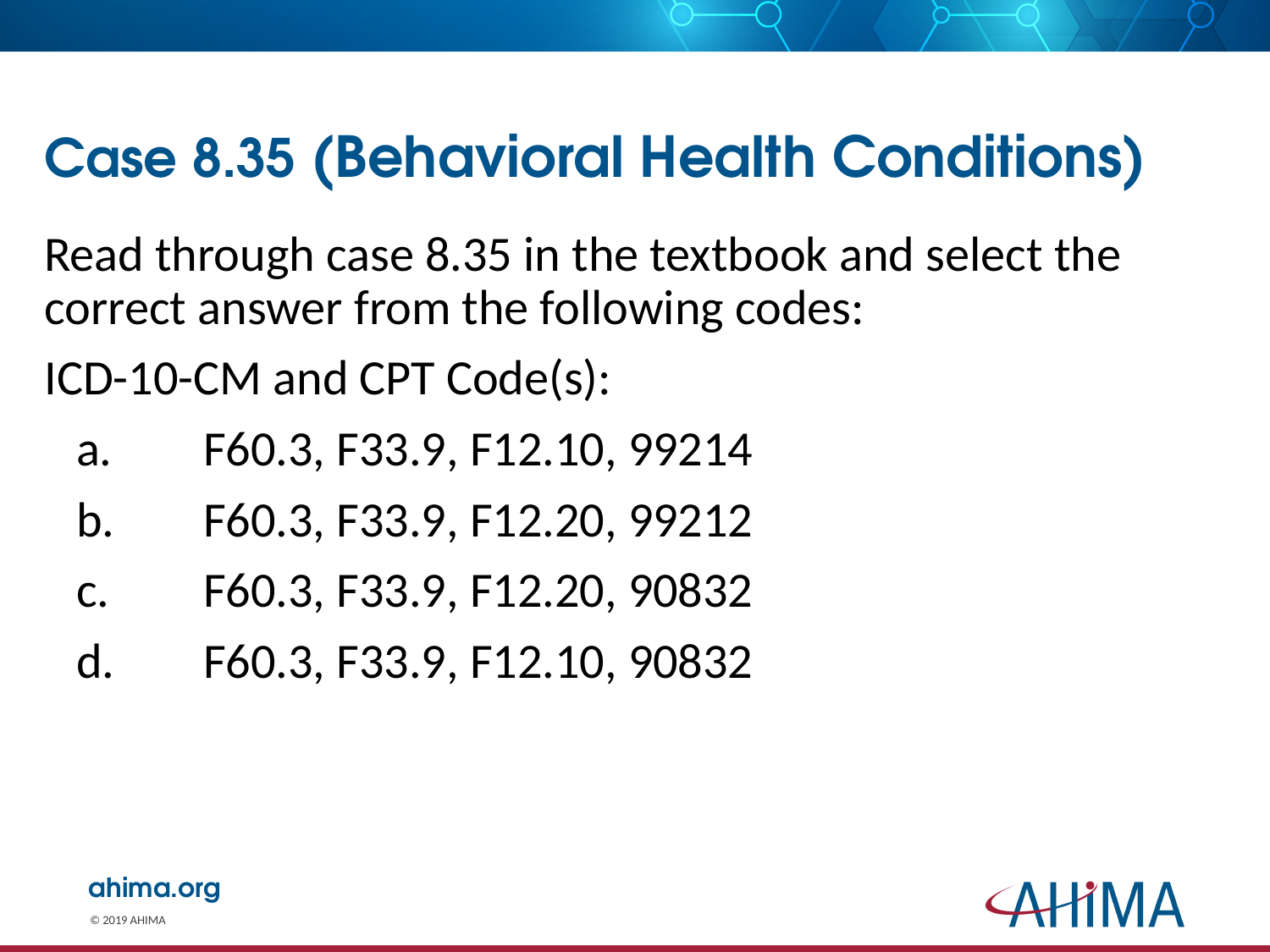

# Case 8.35 (Behavioral Health Conditions)
Read through case 8.35 in the textbook and select the correct answer from the following codes:
ICD-10-CM and CPT Code(s):
	a.	F60.3, F33.9, F12.10, 99214
	b.	F60.3, F33.9, F12.20, 99212
	c.	F60.3, F33.9, F12.20, 90832
	d.	F60.3, F33.9, F12.10, 90832